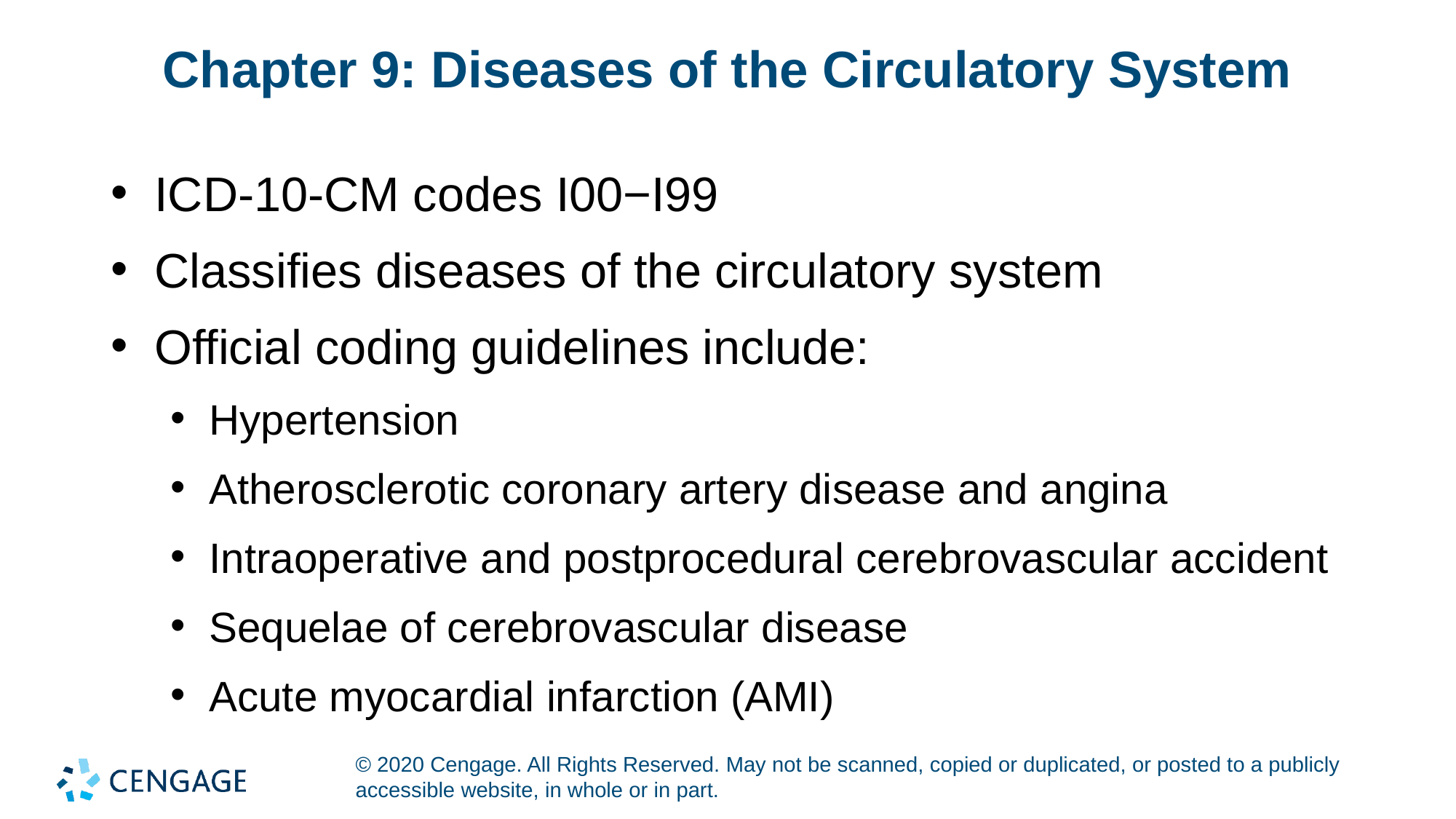

# Chapter 9: Diseases of the Circulatory System
ICD-10-CM codes I00−I99
Classifies diseases of the circulatory system
Official coding guidelines include:
Hypertension
Atherosclerotic coronary artery disease and angina
Intraoperative and postprocedural cerebrovascular accident
Sequelae of cerebrovascular disease
Acute myocardial infarction (AMI)